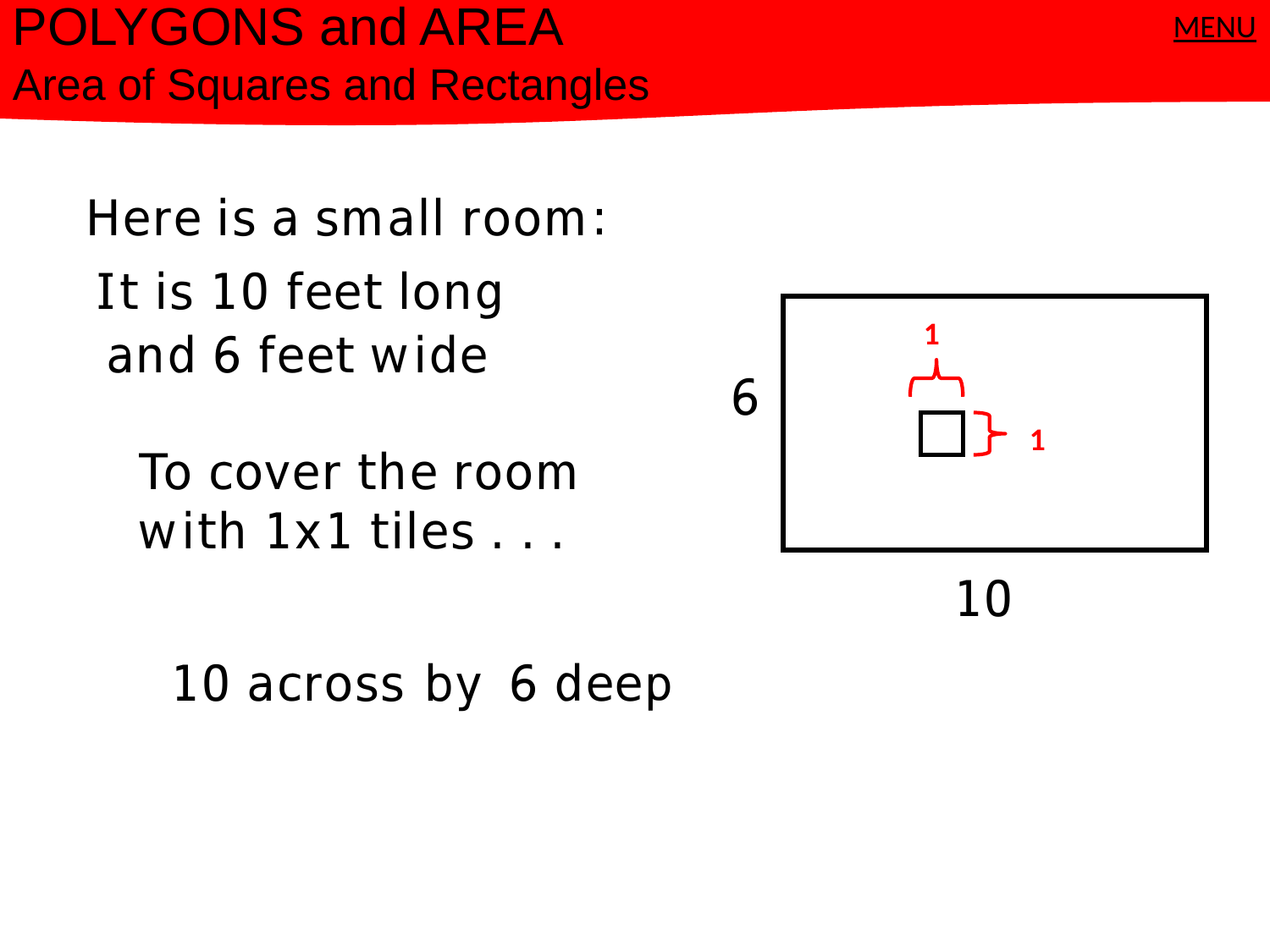

POLYGONS and AREA
Area of Squares and Rectangles
MENU
Here is a small room:
It is 10 feet long

1
and 6 feet wide

6

1
To cover the room with 1x1 tiles . . .
10
10 across
by
6 deep